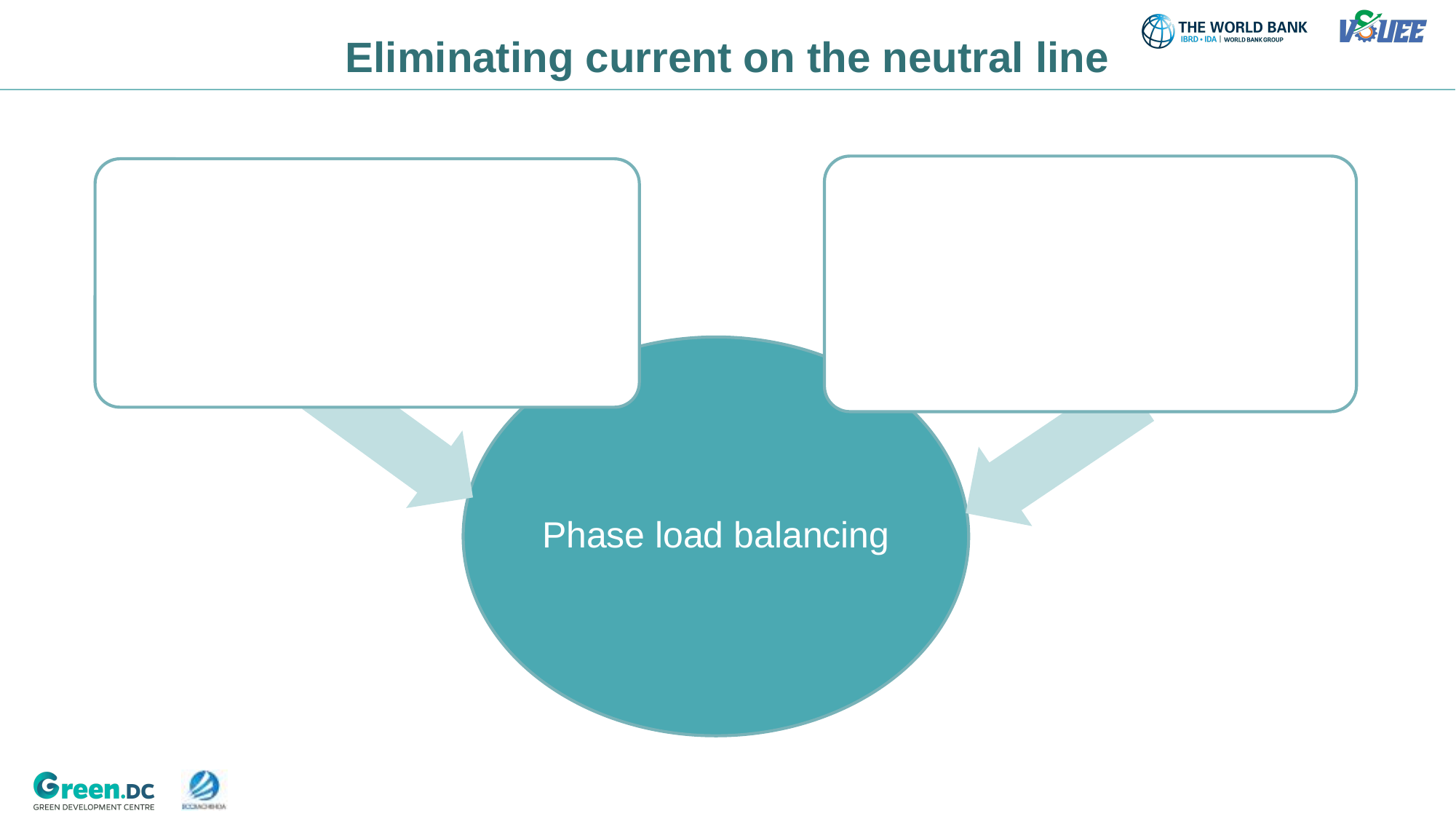

# Eliminating current on the neutral line

Measure at different times of the day
Periodic measurement of neutral line current/phase current.

Phase load balancing